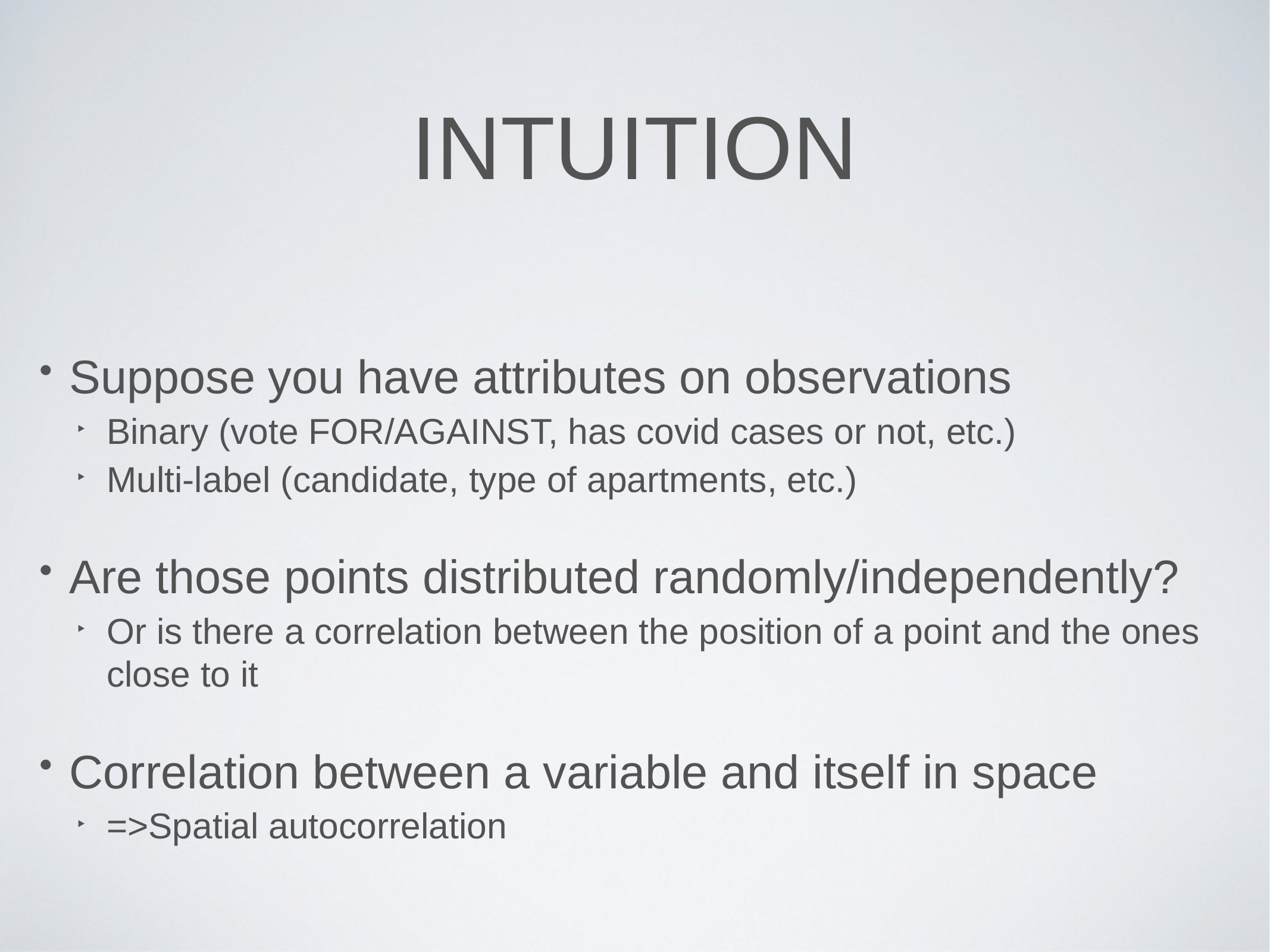

110
# Intuition
Suppose you have attributes on observations
Binary (vote FOR/AGAINST, has covid cases or not, etc.)
Multi-label (candidate, type of apartments, etc.)
Are those points distributed randomly/independently?
Or is there a correlation between the position of a point and the ones close to it
Correlation between a variable and itself in space
=>Spatial autocorrelation